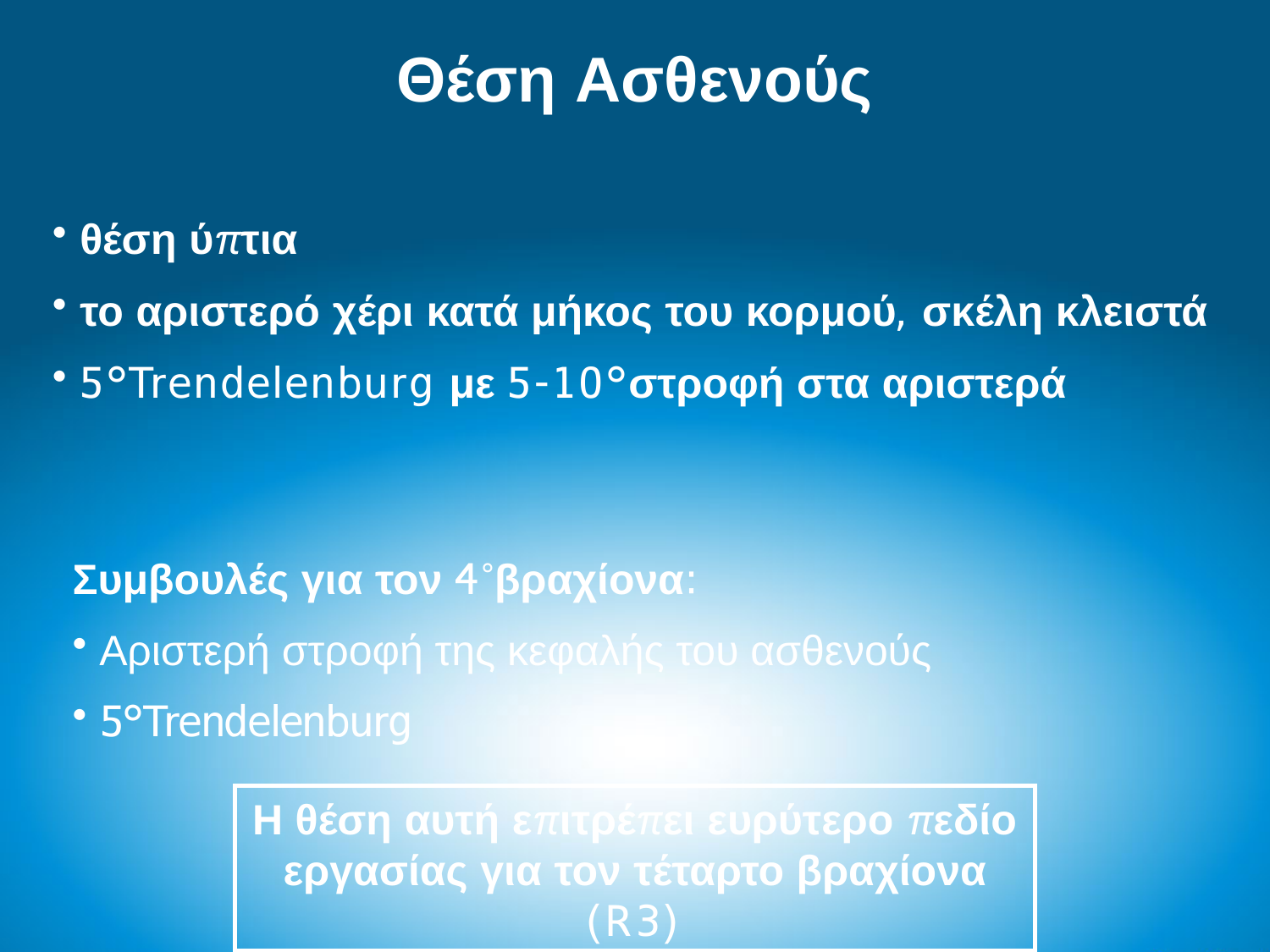

Θέση Ασθενούς
 θέση ύπτια
 το αριστερό χέρι κατά μήκος του κορμού, σκέλη κλειστά
 5°Trendelenburg με 5-10°στροφή στα αριστερά

Συμβουλές για τον 4°βραχίονα:
 Αριστερή στροφή της κεφαλής του ασθενούς
 5°Trendelenburg

Η θέση αυτή επιτρέπει ευρύτερο πεδίο εργασίας για τον τέταρτο βραχίονα (R3)